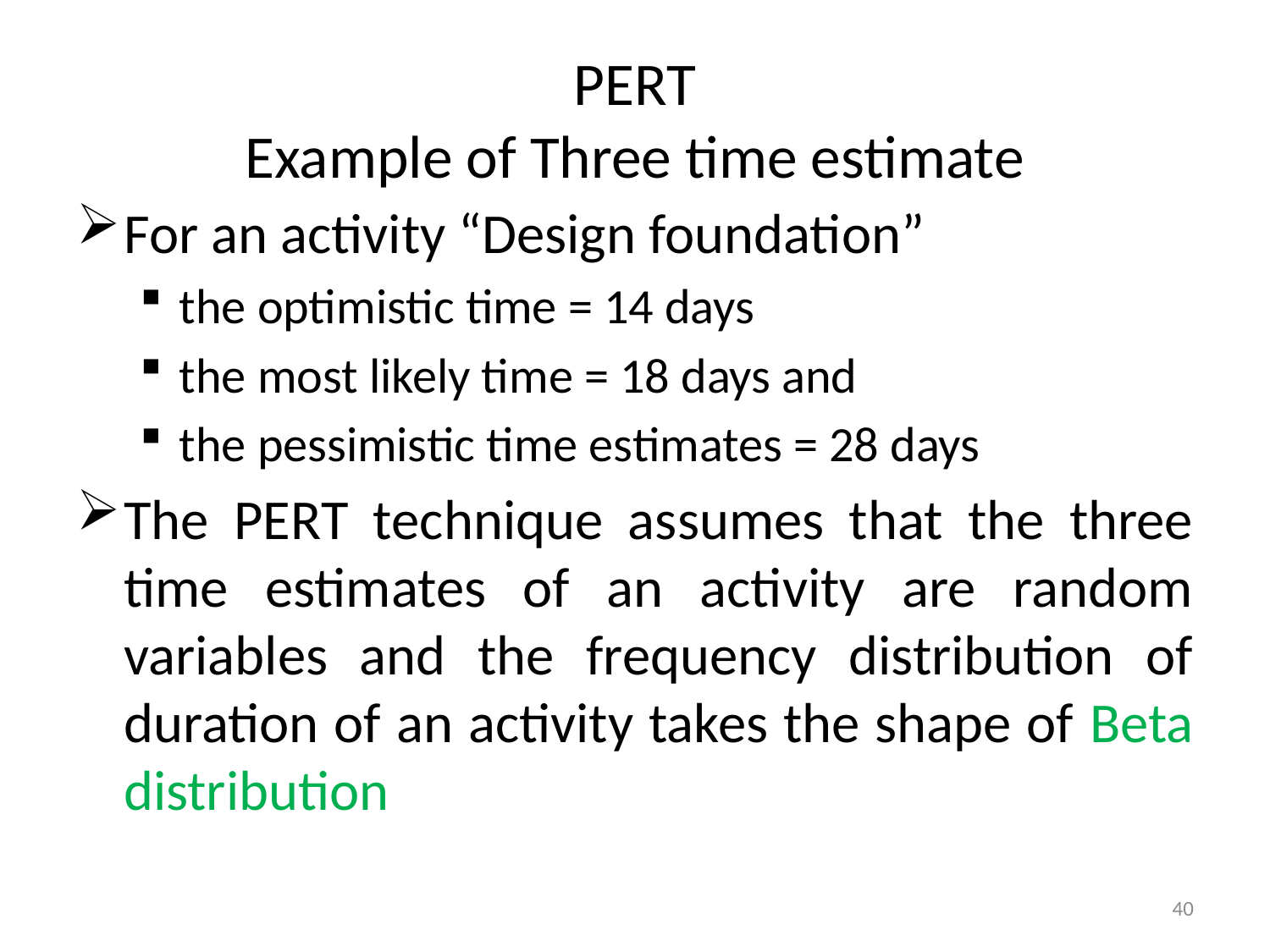

# PERT Example of Three time estimate
For an activity “Design foundation”
the optimistic time = 14 days
the most likely time = 18 days and
the pessimistic time estimates = 28 days
The PERT technique assumes that the three time estimates of an activity are random variables and the frequency distribution of duration of an activity takes the shape of Beta distribution
40